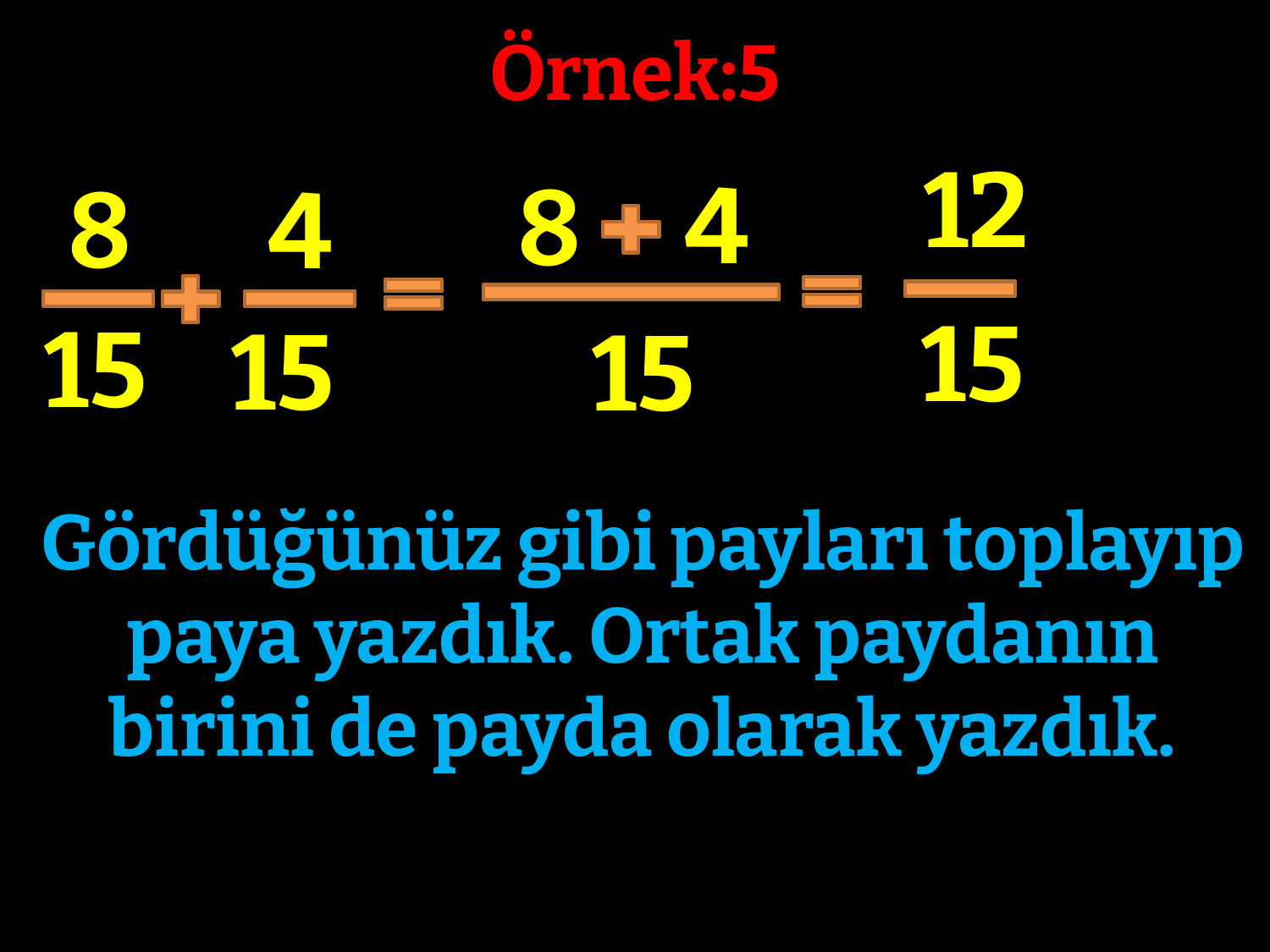

Örnek:5
12
4
8
8
4

15
15
#
15
15
Gördüğünüz gibi payları toplayıp paya yazdık. Ortak paydanın birini de payda olarak yazdık.